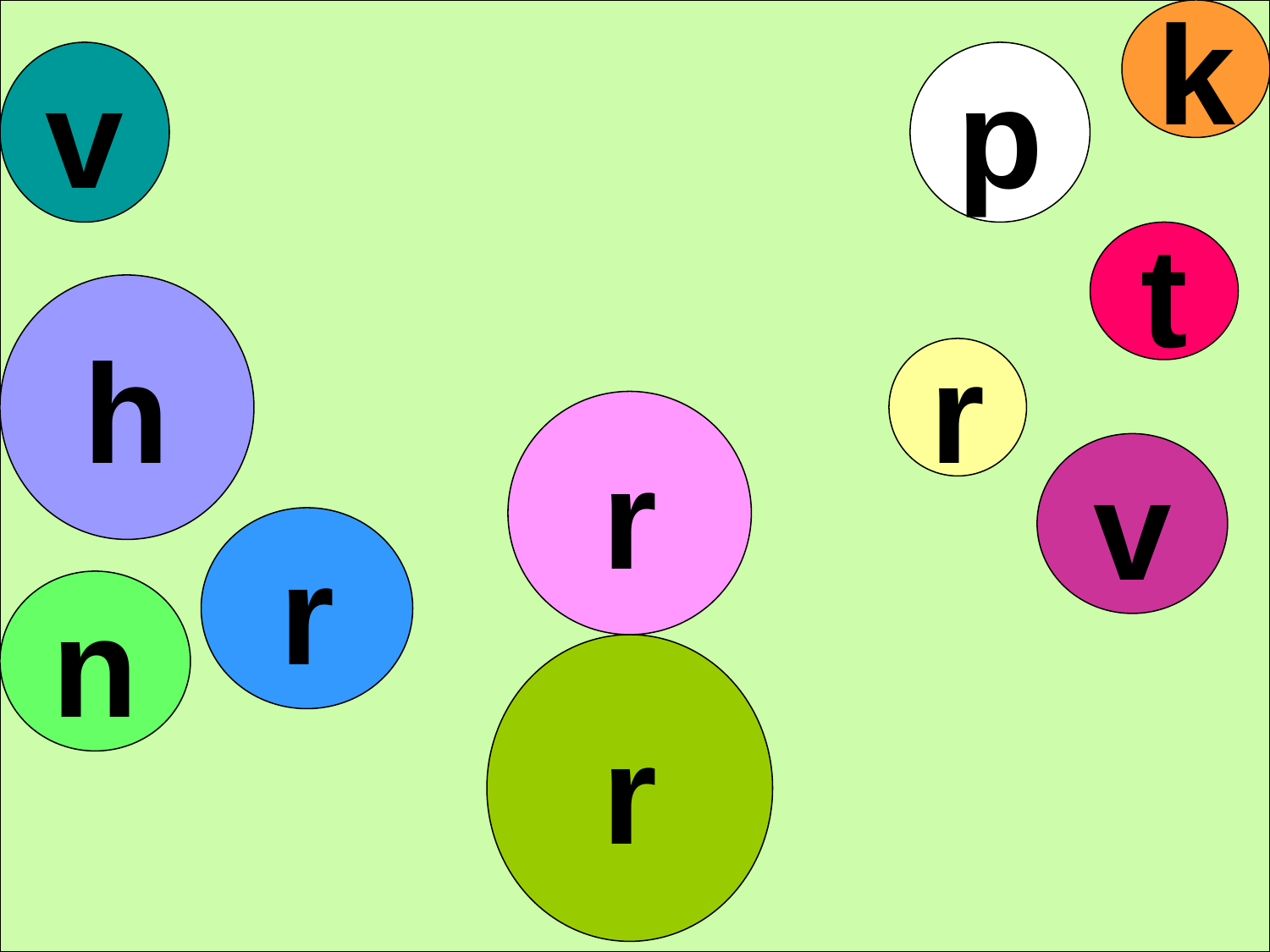

k
v
p
t
h
r
r
v
r
n
r